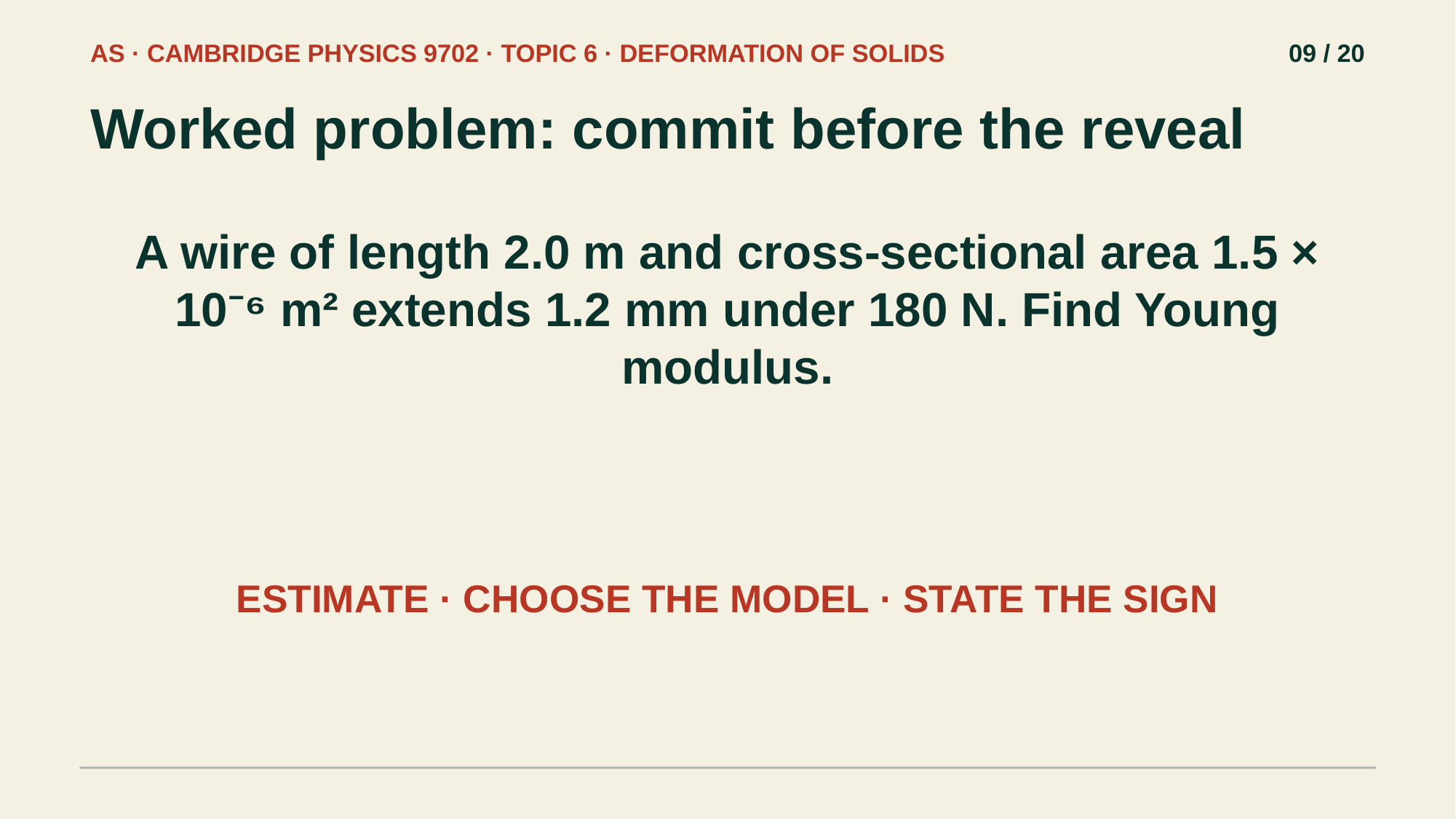

AS · CAMBRIDGE PHYSICS 9702 · TOPIC 6 · DEFORMATION OF SOLIDS
09 / 20
Worked problem: commit before the reveal
A wire of length 2.0 m and cross-sectional area 1.5 × 10⁻⁶ m² extends 1.2 mm under 180 N. Find Young modulus.
ESTIMATE · CHOOSE THE MODEL · STATE THE SIGN